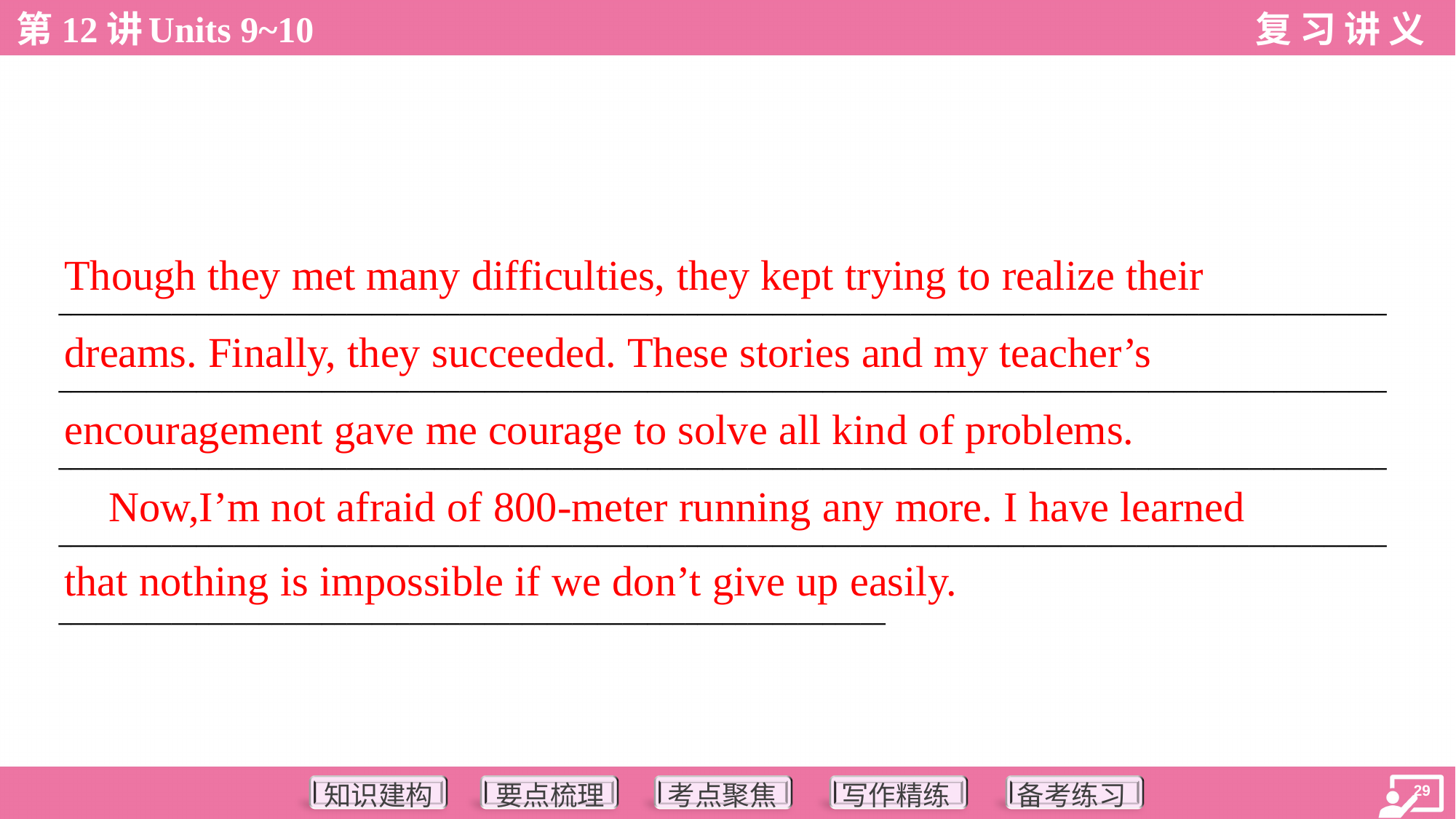

Though they met many difficulties, they kept trying to realize their
dreams. Finally, they succeeded. These stories and my teacher’s
encouragement gave me courage to solve all kind of problems.
    Now,I’m not afraid of 800-meter running any more. I have learned
that nothing is impossible if we don’t give up easily.
__________________________________________________________________________________________________________________________________________________________________________________________________________________________________________________________________________________________________________________________________________________________________________________________________________________________________________________________________________________________________________